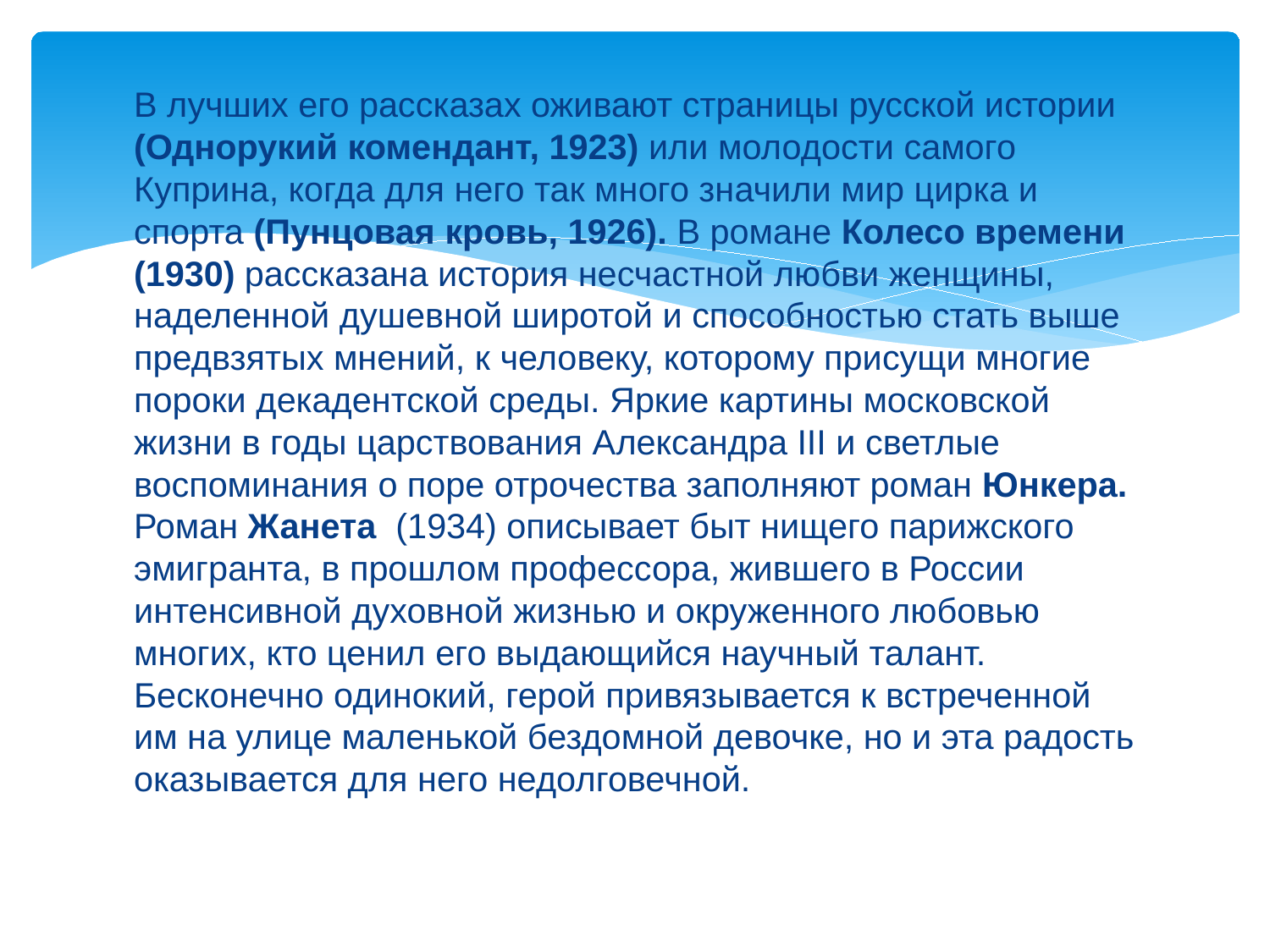

В лучших его рассказах оживают страницы русской истории (Однорукий комендант, 1923) или молодости самого Куприна, когда для него так много значили мир цирка и спорта (Пунцовая кровь, 1926). В романе Колесо времени  (1930) рассказана история несчастной любви женщины, наделенной душевной широтой и способностью стать выше предвзятых мнений, к человеку, которому присущи многие пороки декадентской среды. Яркие картины московской жизни в годы царствования Александра III и светлые воспоминания о поре отрочества заполняют роман Юнкера. Роман Жанета  (1934) описывает быт нищего парижского эмигранта, в прошлом профессора, жившего в России интенсивной духовной жизнью и окруженного любовью многих, кто ценил его выдающийся научный талант. Бесконечно одинокий, герой привязывается к встреченной им на улице маленькой бездомной девочке, но и эта радость оказывается для него недолговечной.